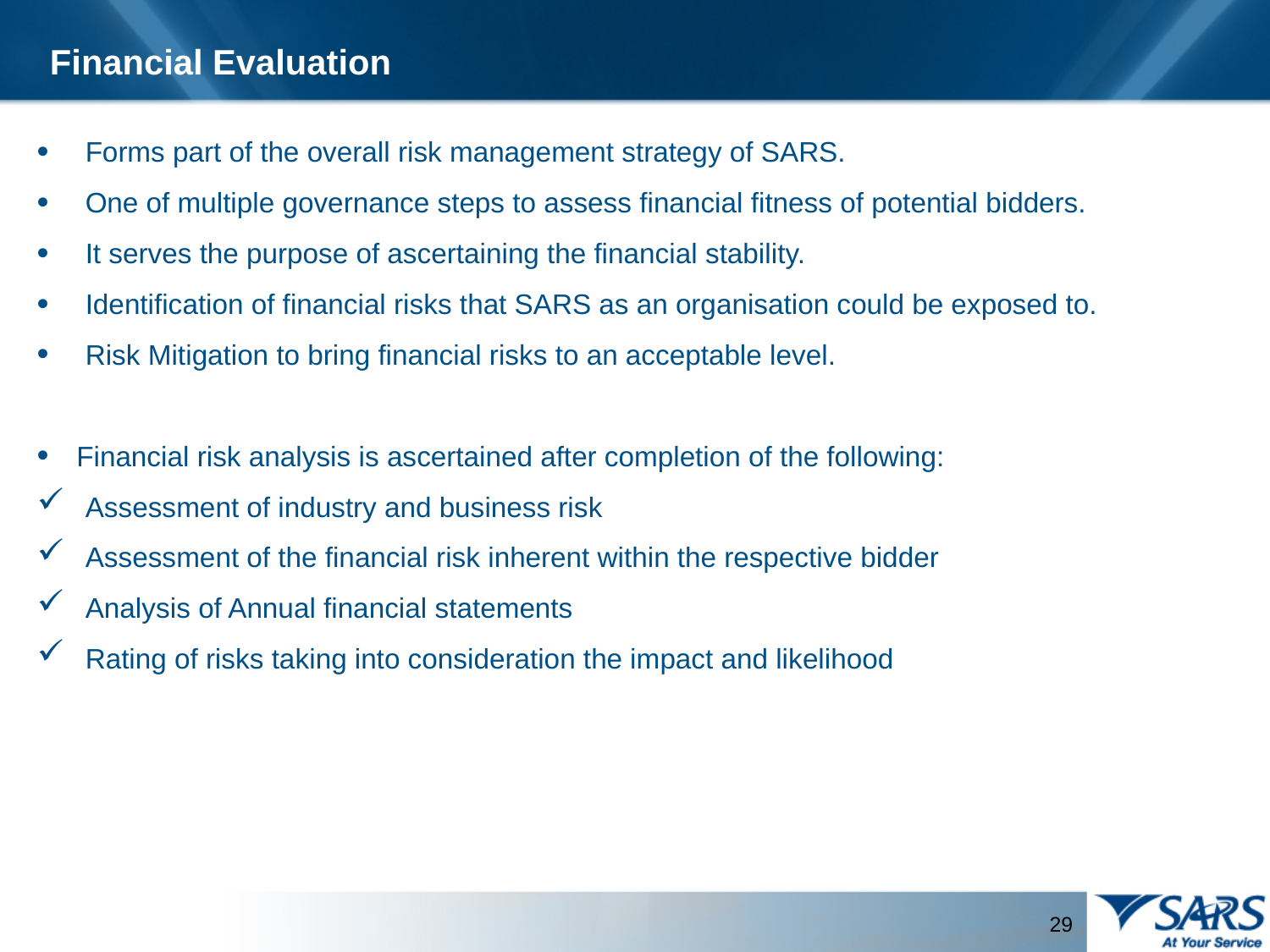

Financial Evaluation
Forms part of the overall risk management strategy of SARS.
One of multiple governance steps to assess financial fitness of potential bidders.
It serves the purpose of ascertaining the financial stability.
Identification of financial risks that SARS as an organisation could be exposed to.
Risk Mitigation to bring financial risks to an acceptable level.

Financial risk analysis is ascertained after completion of the following:
Assessment of industry and business risk
Assessment of the financial risk inherent within the respective bidder
Analysis of Annual financial statements
Rating of risks taking into consideration the impact and likelihood

     29